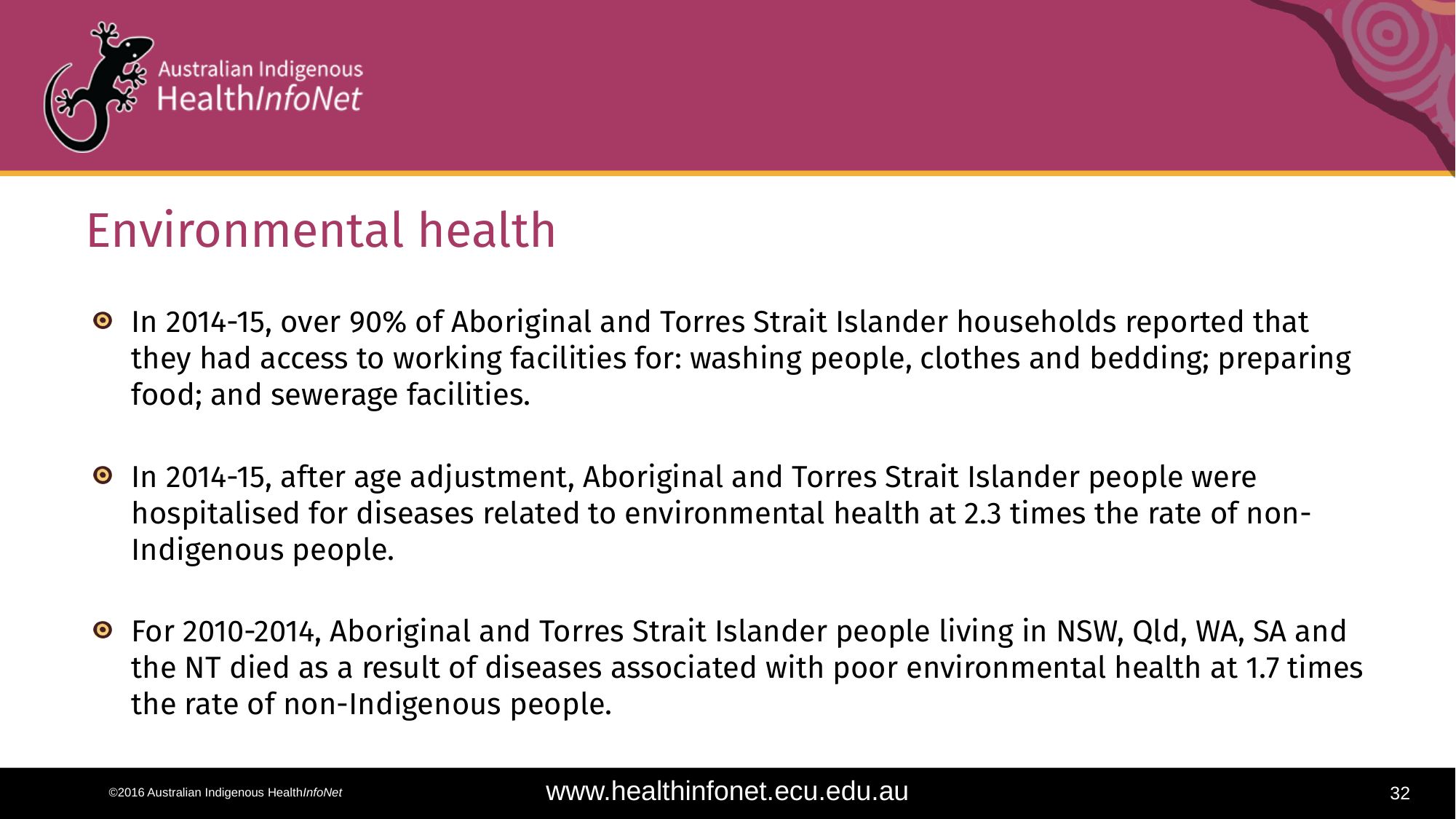

# Environmental health
In 2014-15, over 90% of Aboriginal and Torres Strait Islander households reported that they had access to working facilities for: washing people, clothes and bedding; preparing food; and sewerage facilities.
In 2014-15, after age adjustment, Aboriginal and Torres Strait Islander people were hospitalised for diseases related to environmental health at 2.3 times the rate of non-Indigenous people.
For 2010-2014, Aboriginal and Torres Strait Islander people living in NSW, Qld, WA, SA and the NT died as a result of diseases associated with poor environmental health at 1.7 times the rate of non-Indigenous people.